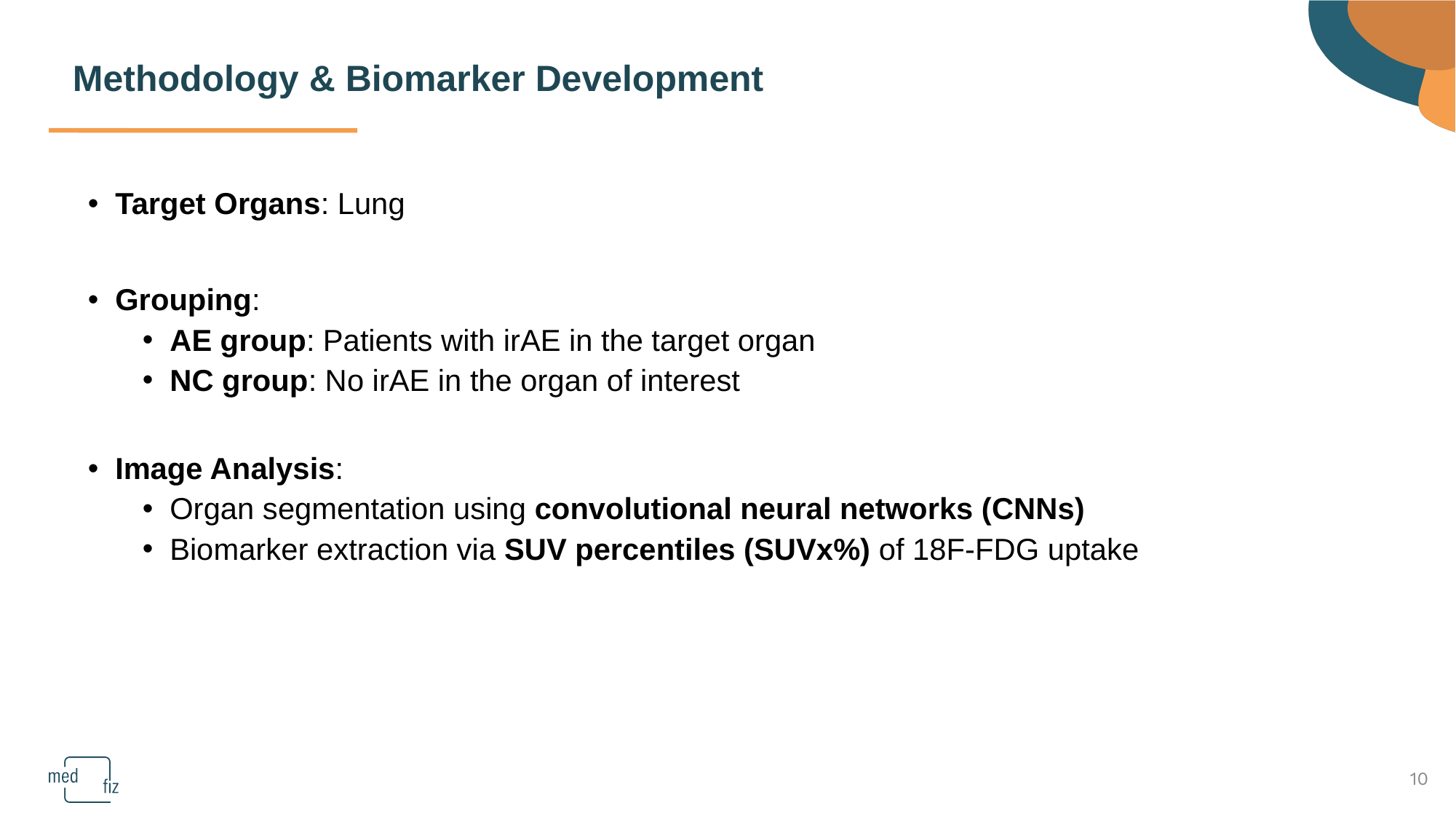

# Methodology & Biomarker Development
Target Organs: Lung

Grouping:
AE group: Patients with irAE in the target organ
NC group: No irAE in the organ of interest

Image Analysis:
Organ segmentation using convolutional neural networks (CNNs)
Biomarker extraction via SUV percentiles (SUVx%) of 18F-FDG uptake